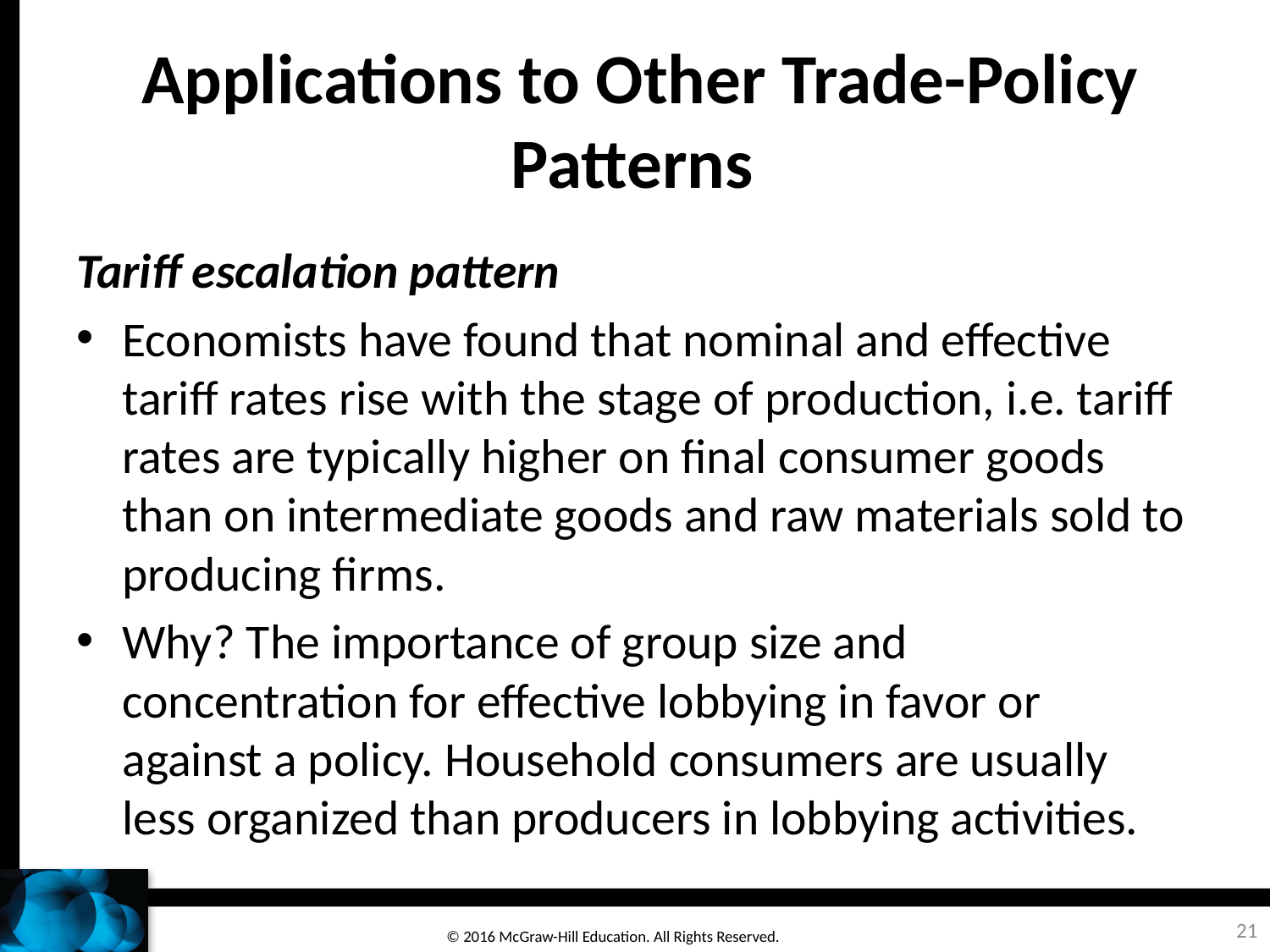

# Applications to Other Trade-Policy Patterns
Tariff escalation pattern
Economists have found that nominal and effective tariff rates rise with the stage of production, i.e. tariff rates are typically higher on final consumer goods than on intermediate goods and raw materials sold to producing firms.
Why? The importance of group size and concentration for effective lobbying in favor or against a policy. Household consumers are usually less organized than producers in lobbying activities.

21
© 2016 McGraw-Hill Education. All Rights Reserved.